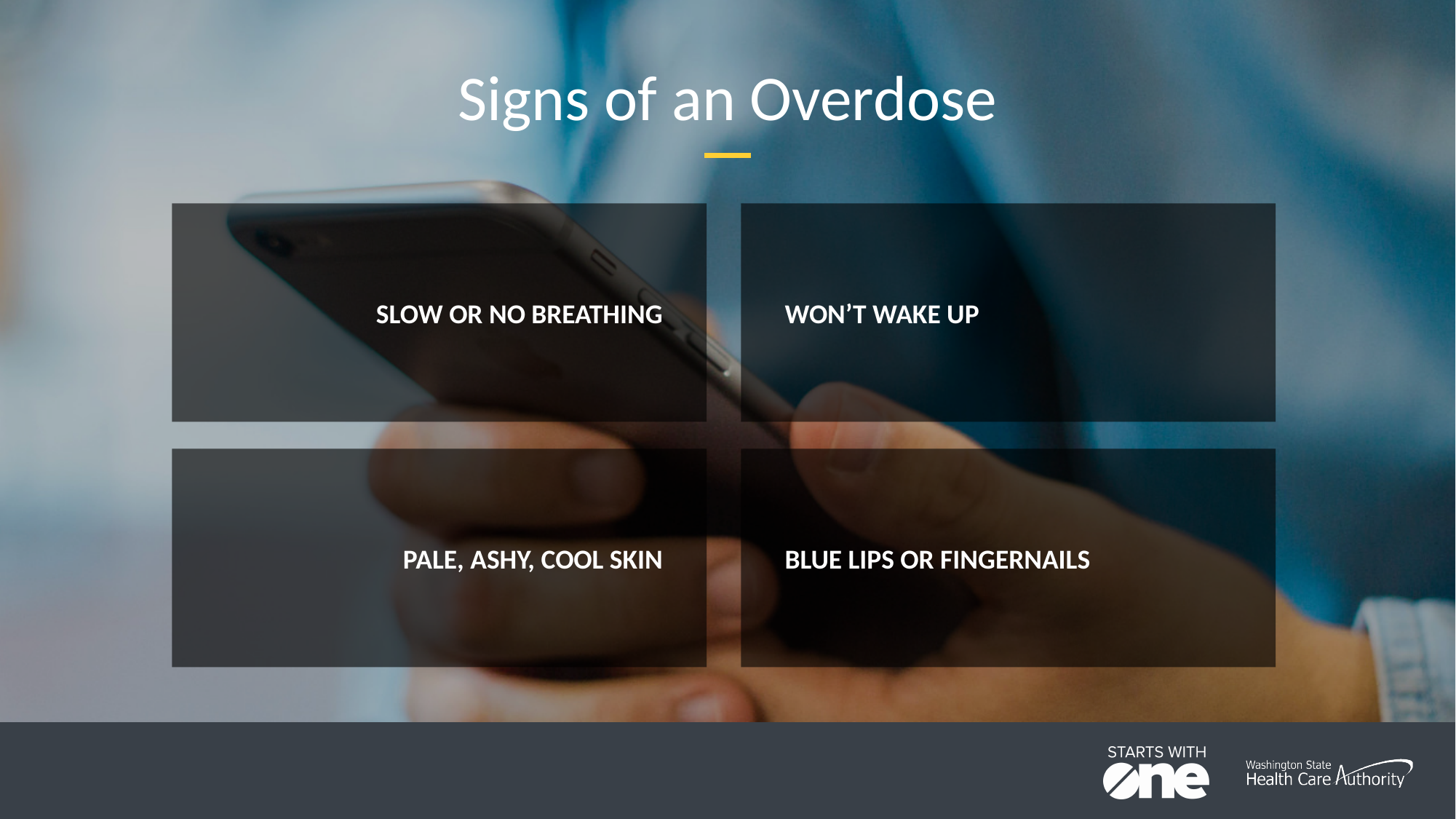

# Signs of an Overdose
SLOW OR NO BREATHING
WON’T WAKE UP
PALE, ASHY, COOL SKIN
BLUE LIPS OR FINGERNAILS